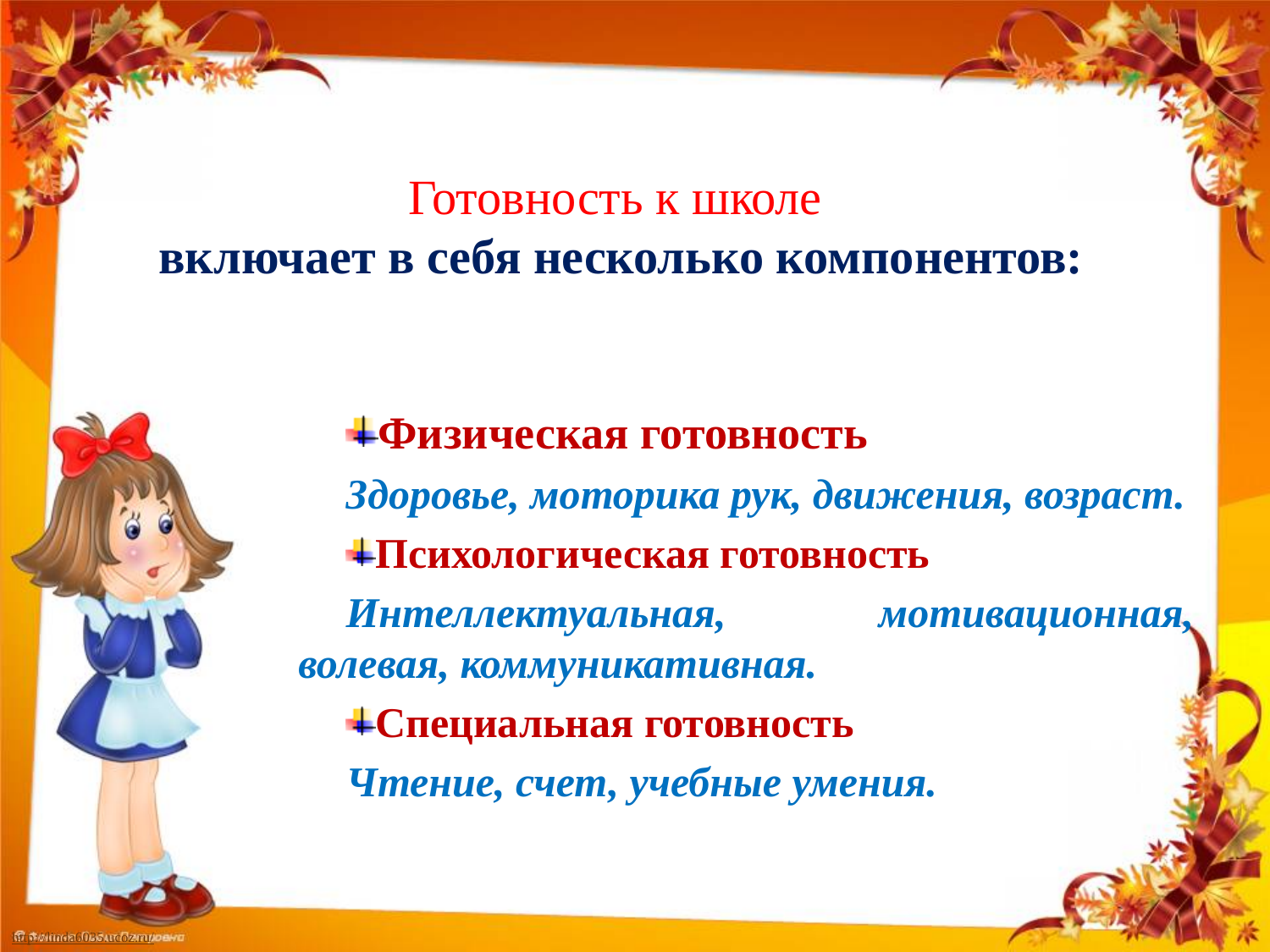

# Готовность к школе включает в себя несколько компонентов:
Физическая готовность
Здоровье, моторика рук, движения, возраст.
Психологическая готовность
Интеллектуальная, мотивационная, волевая, коммуникативная.
Специальная готовность
Чтение, счет, учебные умения.